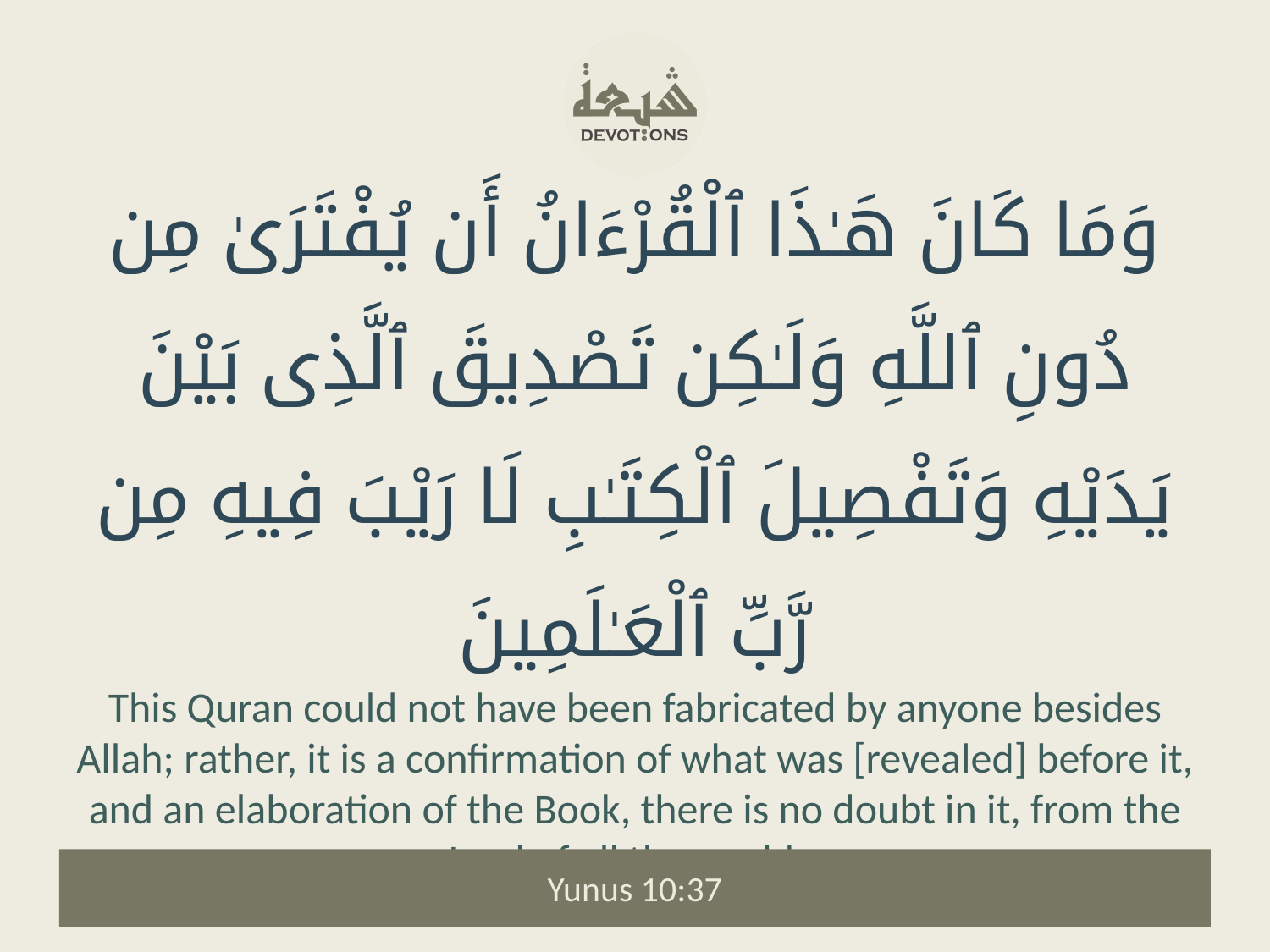

وَمَا كَانَ هَـٰذَا ٱلْقُرْءَانُ أَن يُفْتَرَىٰ مِن دُونِ ٱللَّهِ وَلَـٰكِن تَصْدِيقَ ٱلَّذِى بَيْنَ يَدَيْهِ وَتَفْصِيلَ ٱلْكِتَـٰبِ لَا رَيْبَ فِيهِ مِن رَّبِّ ٱلْعَـٰلَمِينَ
This Quran could not have been fabricated by anyone besides Allah; rather, it is a confirmation of what was [revealed] before it, and an elaboration of the Book, there is no doubt in it, from the Lord of all the worlds.
Yunus 10:37